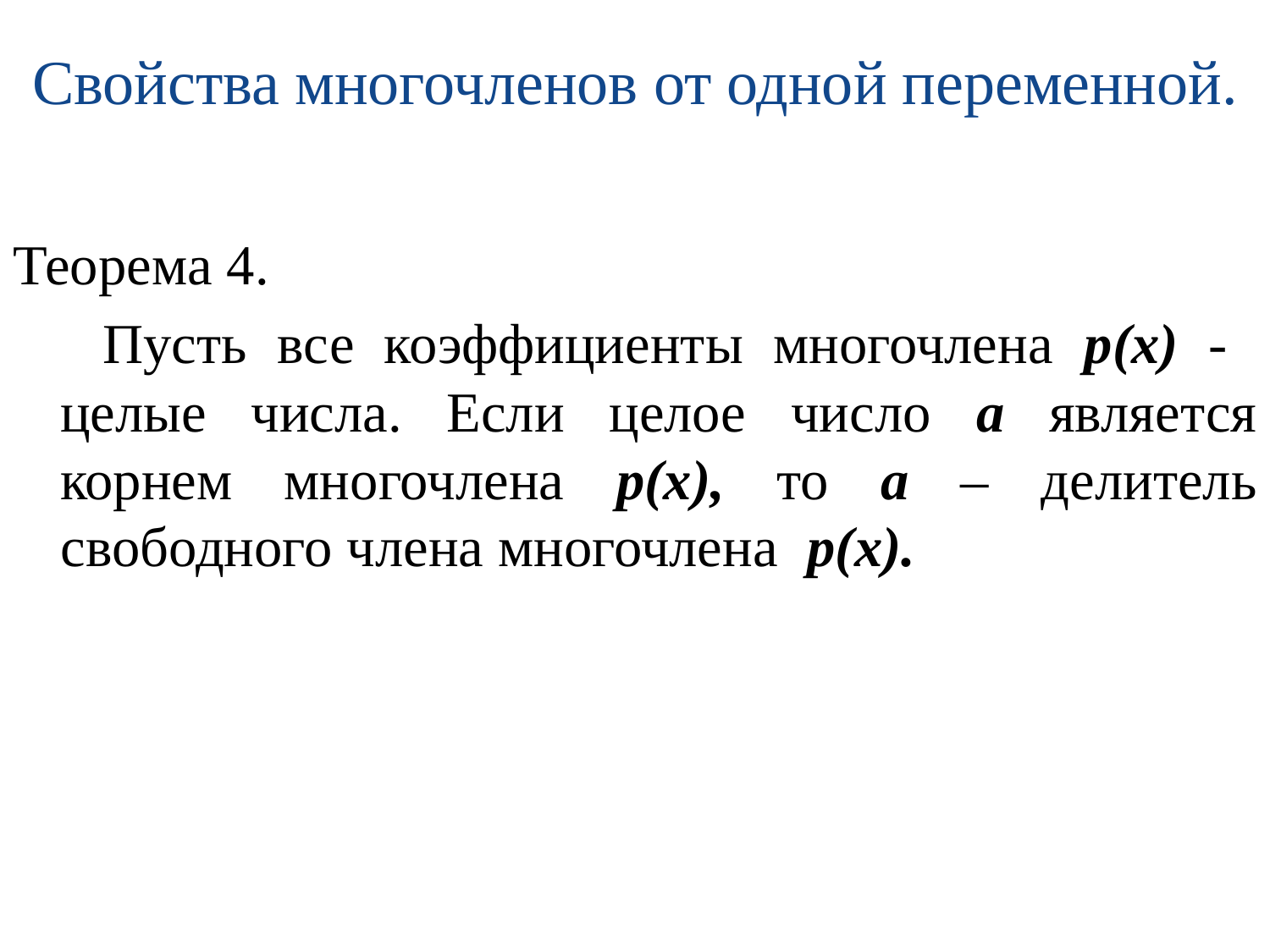

# Свойства многочленов от одной переменной.
Теорема 4.
   Пусть все коэффициенты многочлена р(х) -  целые числа. Если целое число а является корнем многочлена р(х), то а – делитель свободного члена многочлена  р(х).